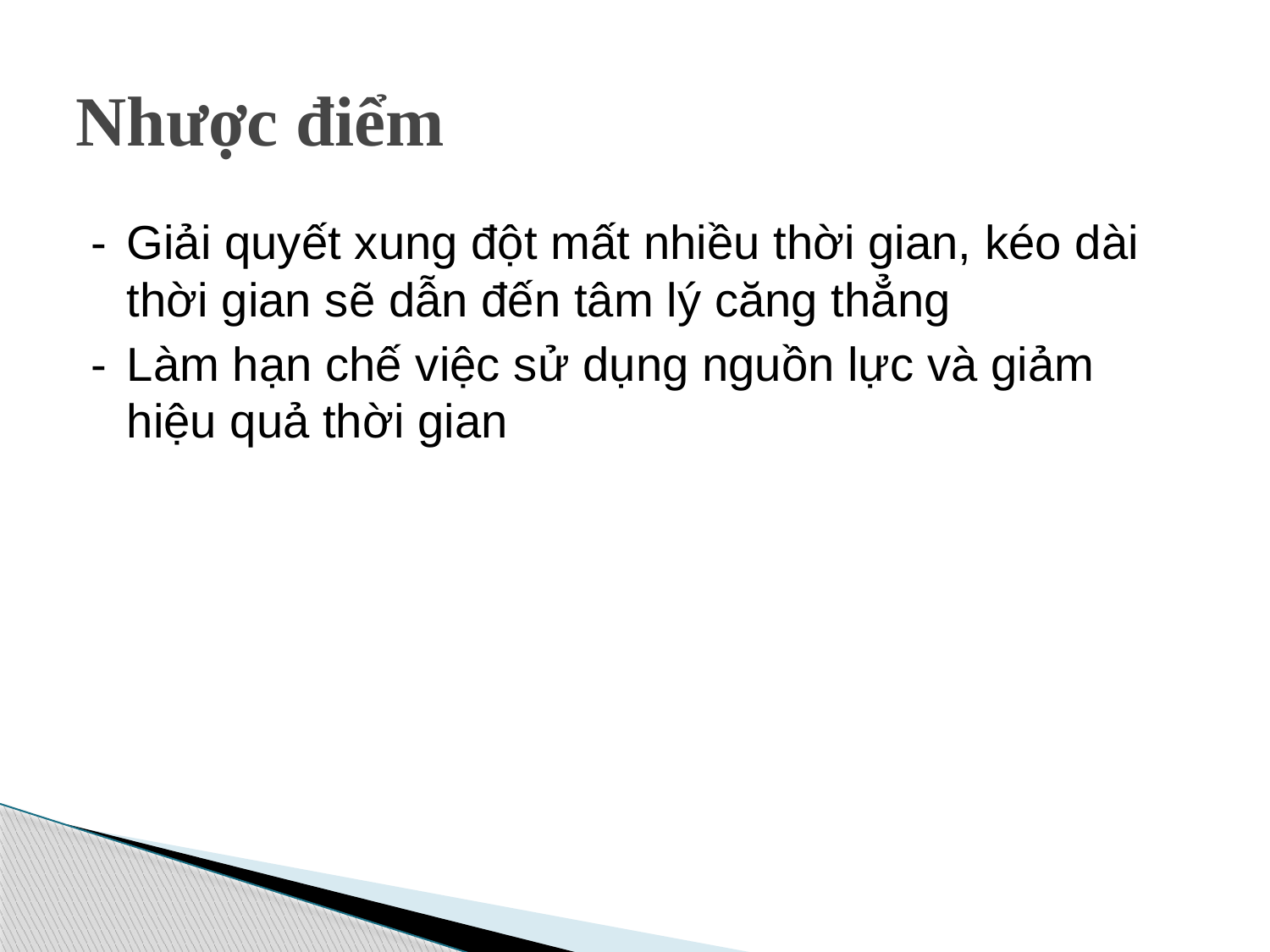

# Nhược điểm
-	Giải quyết xung đột mất nhiều thời gian, kéo dài thời gian sẽ dẫn đến tâm lý căng thẳng
-	Làm hạn chế việc sử dụng nguồn lực và giảm hiệu quả thời gian